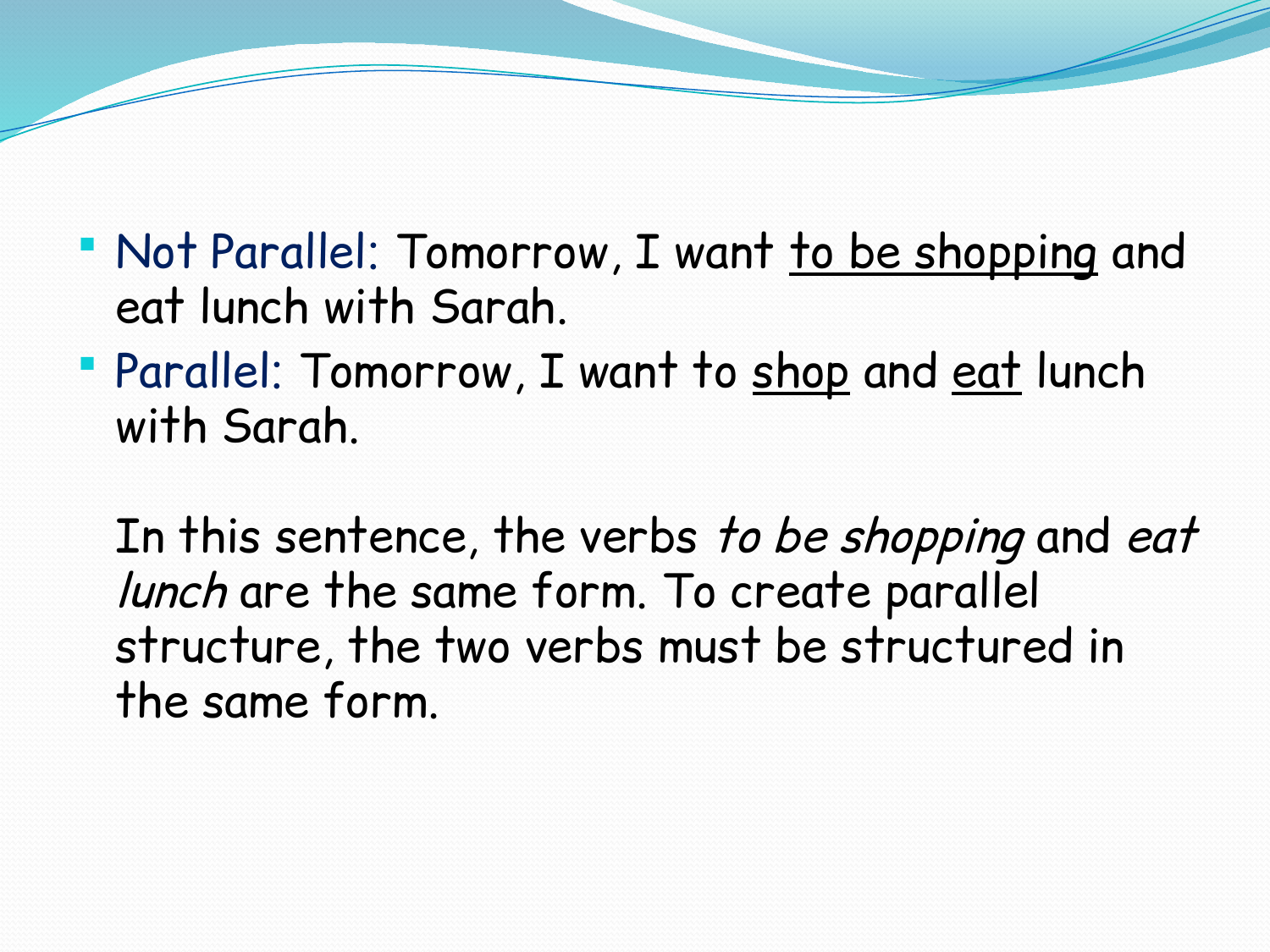

Not Parallel: Tomorrow, I want to be shopping and eat lunch with Sarah.
Parallel: Tomorrow, I want to shop and eat lunch with Sarah. 
In this sentence, the verbs to be shopping and eat lunch are the same form. To create parallel structure, the two verbs must be structured in the same form.